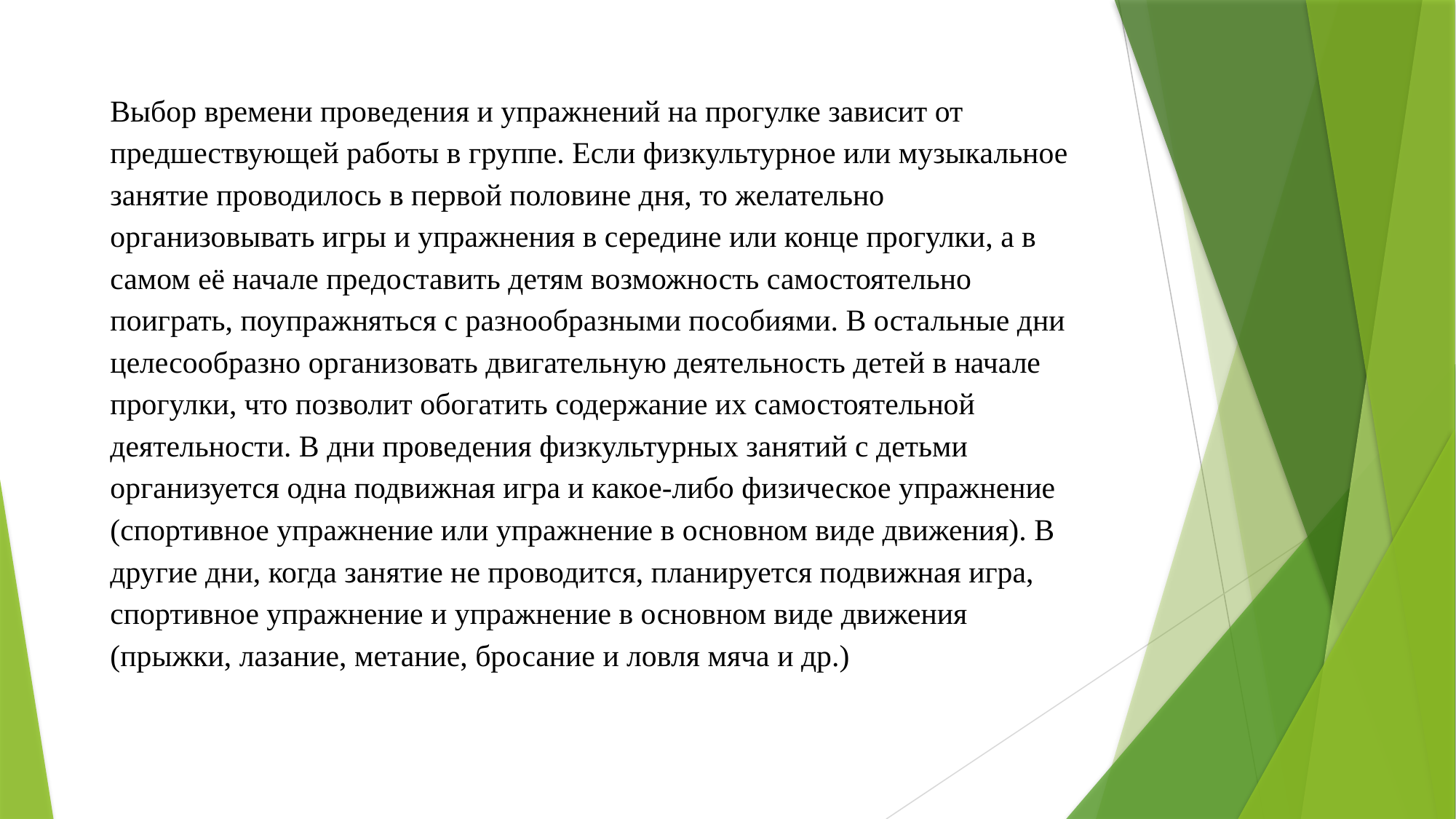

Выбор времени проведения и упражнений на прогулке зависит от предшествующей работы в группе. Если физкультурное или музыкальное занятие проводилось в первой половине дня, то желательно организовывать игры и упражнения в середине или конце прогулки, а в самом её начале предоставить детям возможность самостоятельно поиграть, поупражняться с разнообразными пособиями. В остальные дни целесообразно организовать двигательную деятельность детей в начале прогулки, что позволит обогатить содержание их самостоятельной деятельности. В дни проведения физкультурных занятий с детьми организуется одна подвижная игра и какое-либо физическое упражнение (спортивное упражнение или упражнение в основном виде движения). В другие дни, когда занятие не проводится, планируется подвижная игра, спортивное упражнение и упражнение в основном виде движения (прыжки, лазание, метание, бросание и ловля мяча и др.)